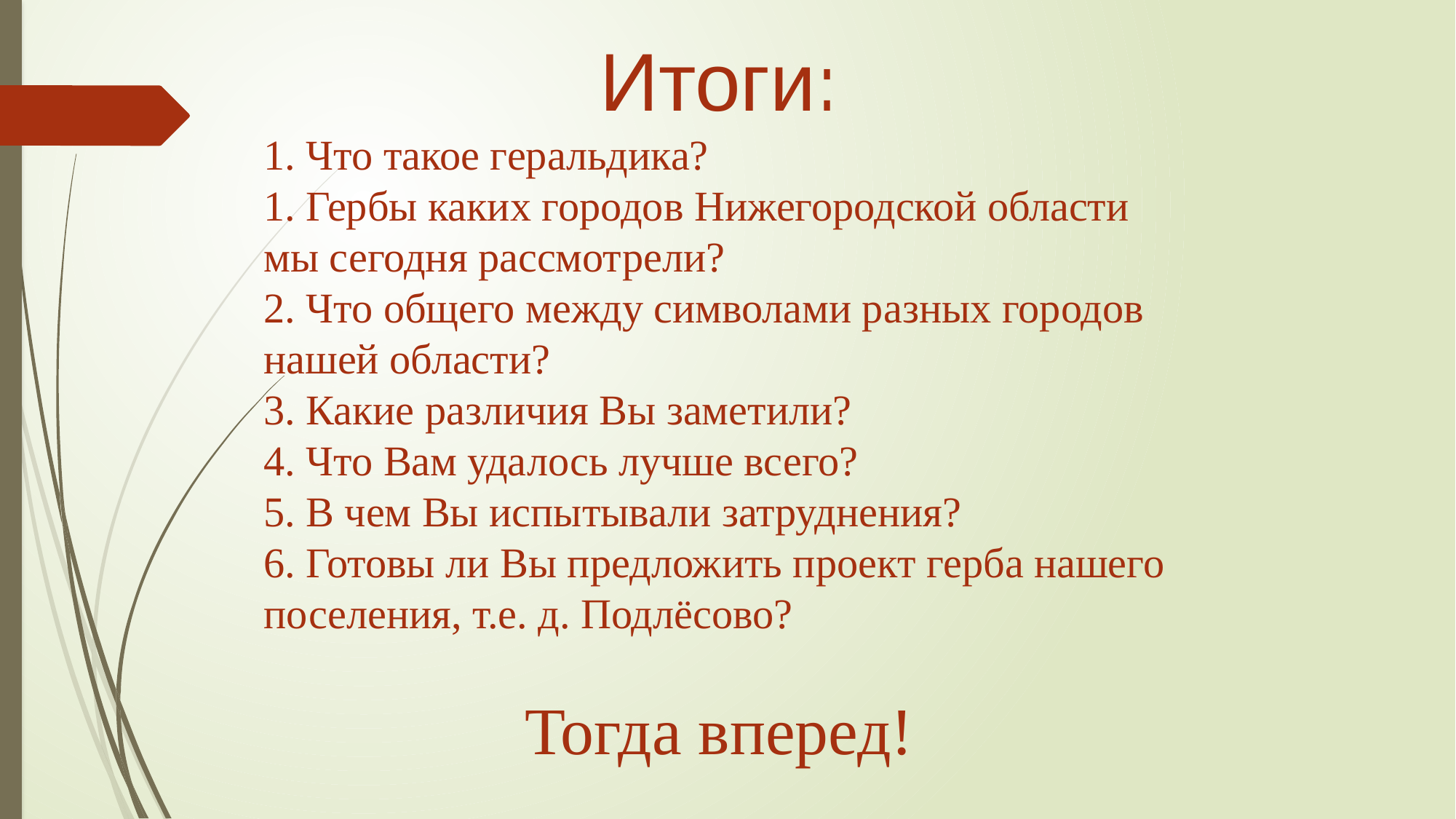

Итоги:
1. Что такое геральдика?
1. Гербы каких городов Нижегородской области
мы сегодня рассмотрели?
2. Что общего между символами разных городов
нашей области?
3. Какие различия Вы заметили?
4. Что Вам удалось лучше всего?
5. В чем Вы испытывали затруднения?
6. Готовы ли Вы предложить проект герба нашего
поселения, т.е. д. Подлёсово?

Тогда вперед!